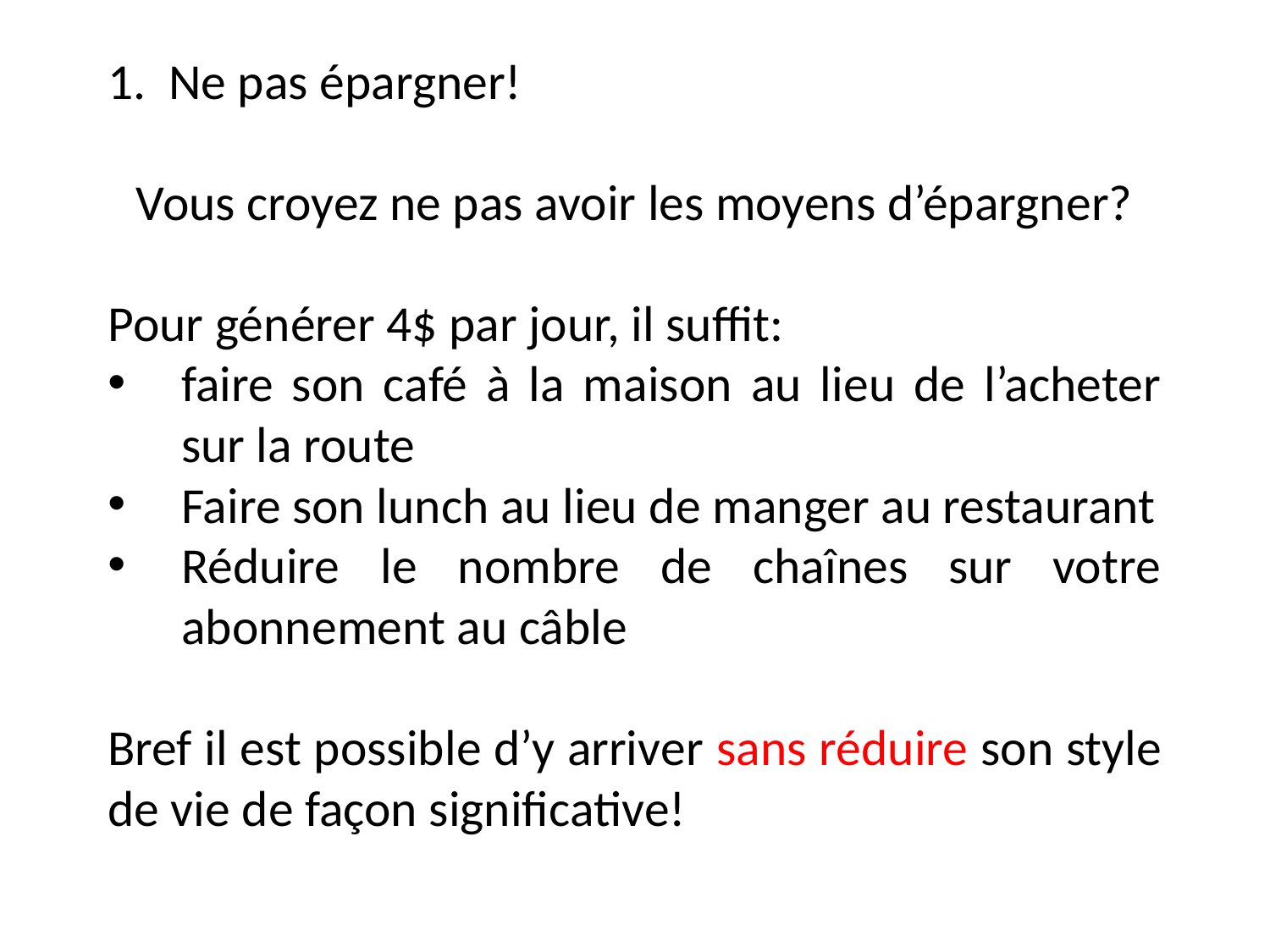

1.  Ne pas épargner!

Vous croyez ne pas avoir les moyens d’épargner?

Pour générer 4$ par jour, il suffit:
faire son café à la maison au lieu de l’acheter sur la route
Faire son lunch au lieu de manger au restaurant
Réduire le nombre de chaînes sur votre abonnement au câble

Bref il est possible d’y arriver sans réduire son style de vie de façon significative!